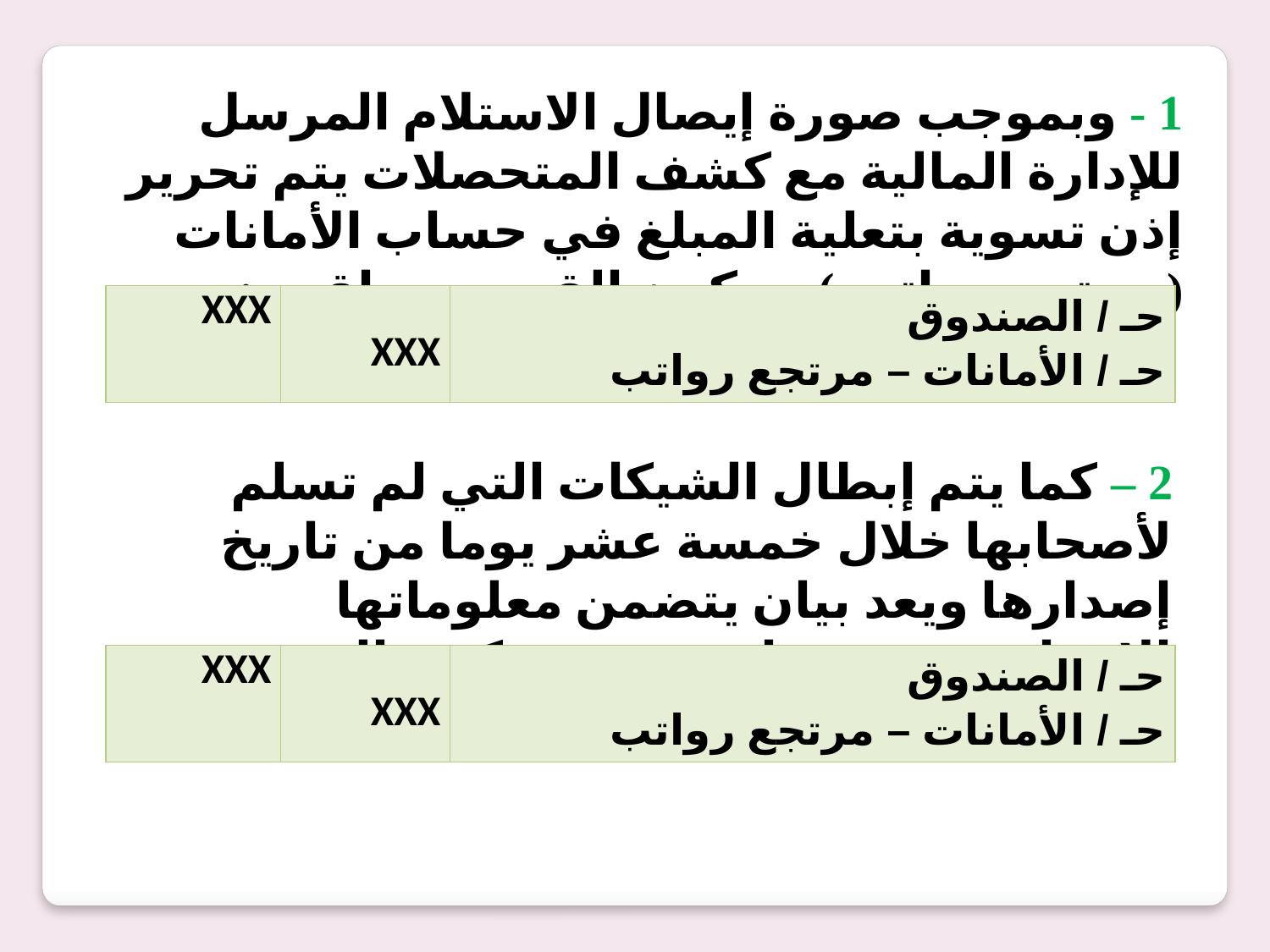

1 - وبموجب صورة إيصال الاستلام المرسل للإدارة المالية مع كشف المتحصلات يتم تحرير إذن تسوية بتعلية المبلغ في حساب الأمانات   ( مرتجع رواتب )، ويكون القيد من واقعه :

| XXX | XXX | حـ / الصندوق حـ / الأمانات – مرتجع رواتب |
| --- | --- | --- |
2 – كما يتم إبطال الشيكات التي لم تسلم لأصحابها خلال خمسة عشر يوما من تاريخ إصدارها ويعد بيان يتضمن معلوماتها الإفرادية، ويحرر إذن تسوية يكون القيد من واقعه :

| XXX | XXX | حـ / الصندوق حـ / الأمانات – مرتجع رواتب |
| --- | --- | --- |